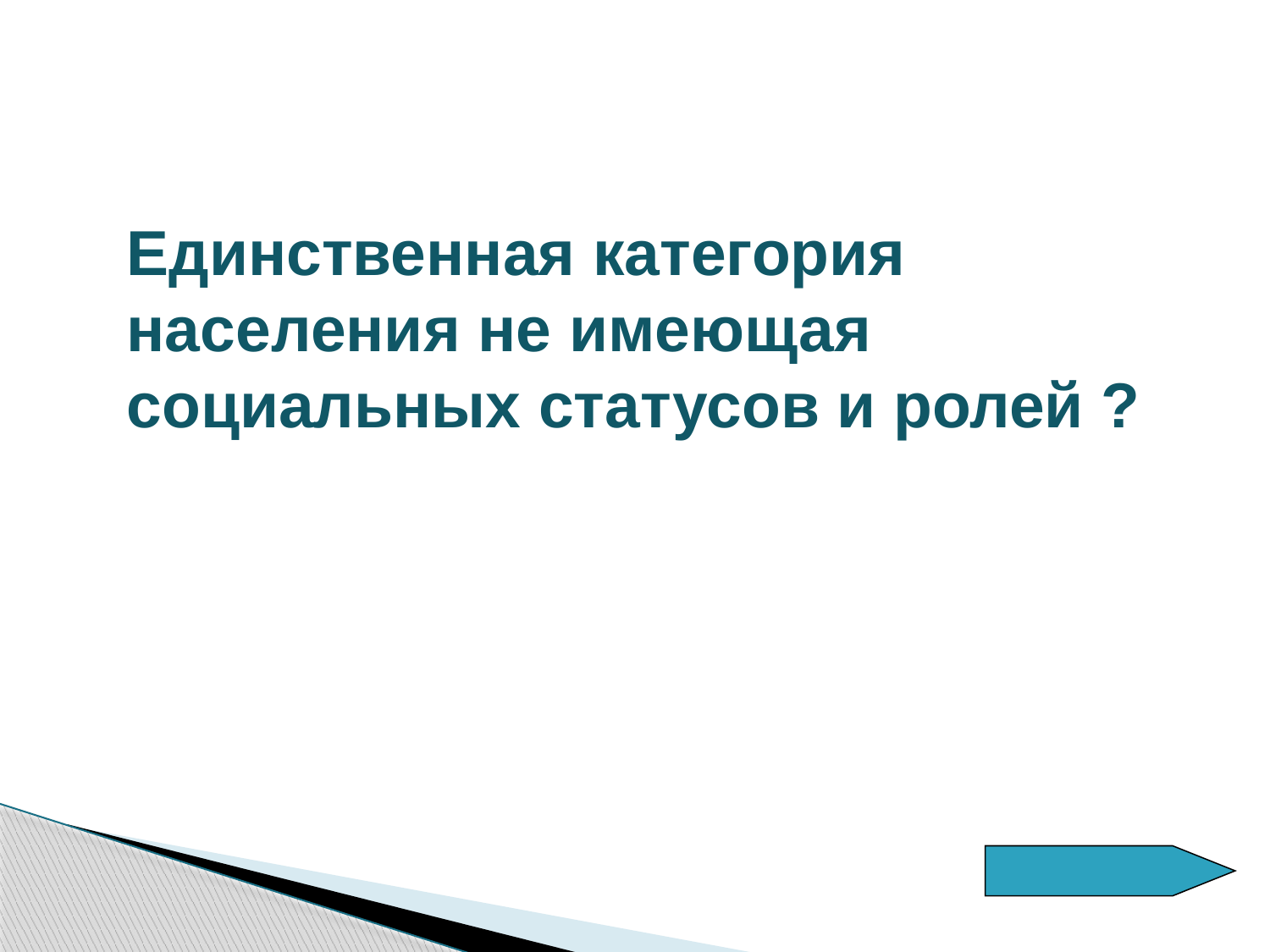

Единственная категория населения не имеющая социальных статусов и ролей ?